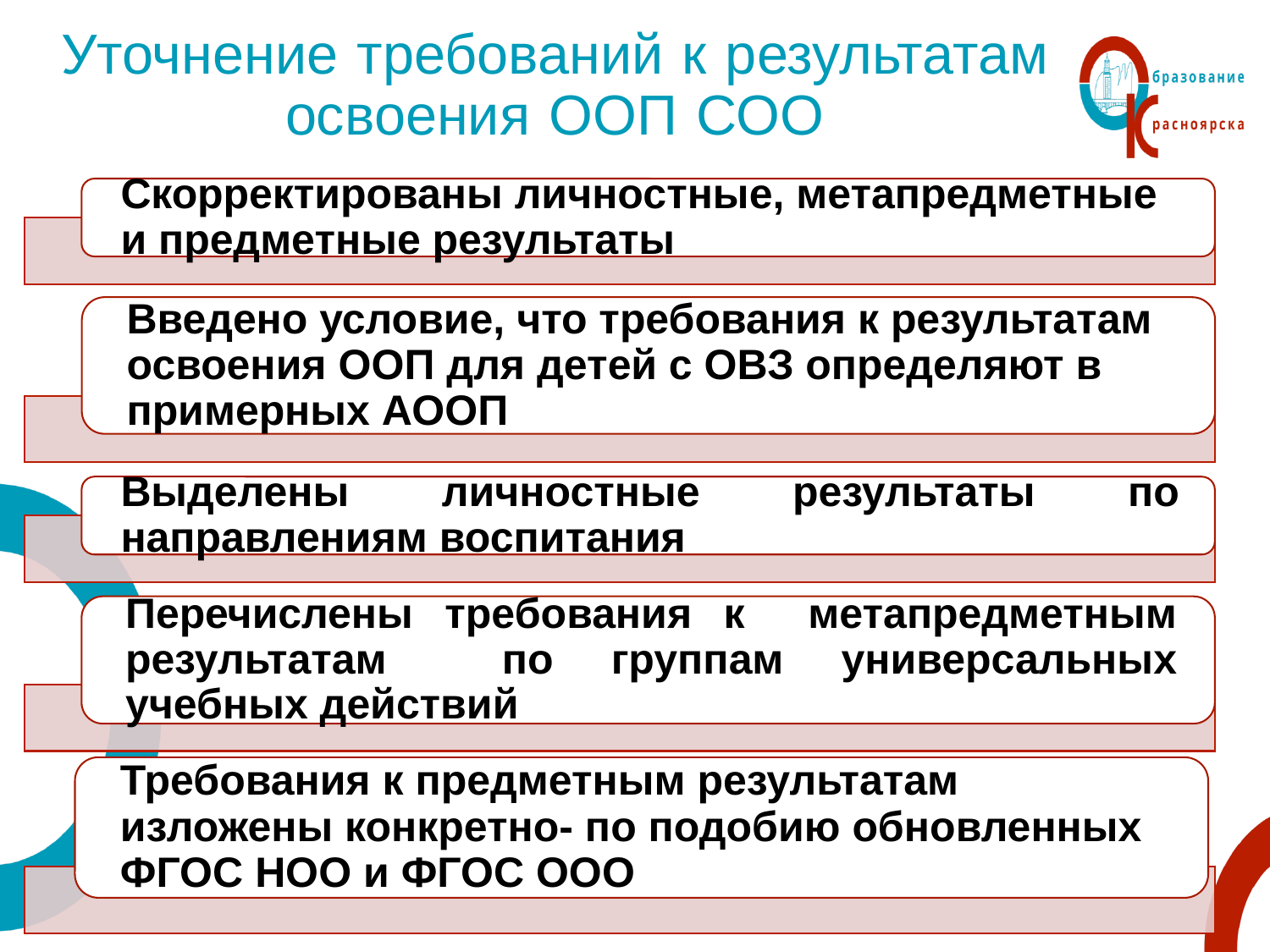

# Уточнение требований к результатам освоения ООП СОО
Скорректированы личностные, метапредметные и предметные результаты
Введено условие, что требования к результатам освоения ООП для детей с ОВЗ определяют в примерных АООП
Выделены личностные результаты по направлениям воспитания
Перечислены требования к  метапредметным результатам  по группам универсальных учебных действий
Требования к предметным результатам изложены конкретно- по подобию обновленных ФГОС НОО и ФГОС ООО